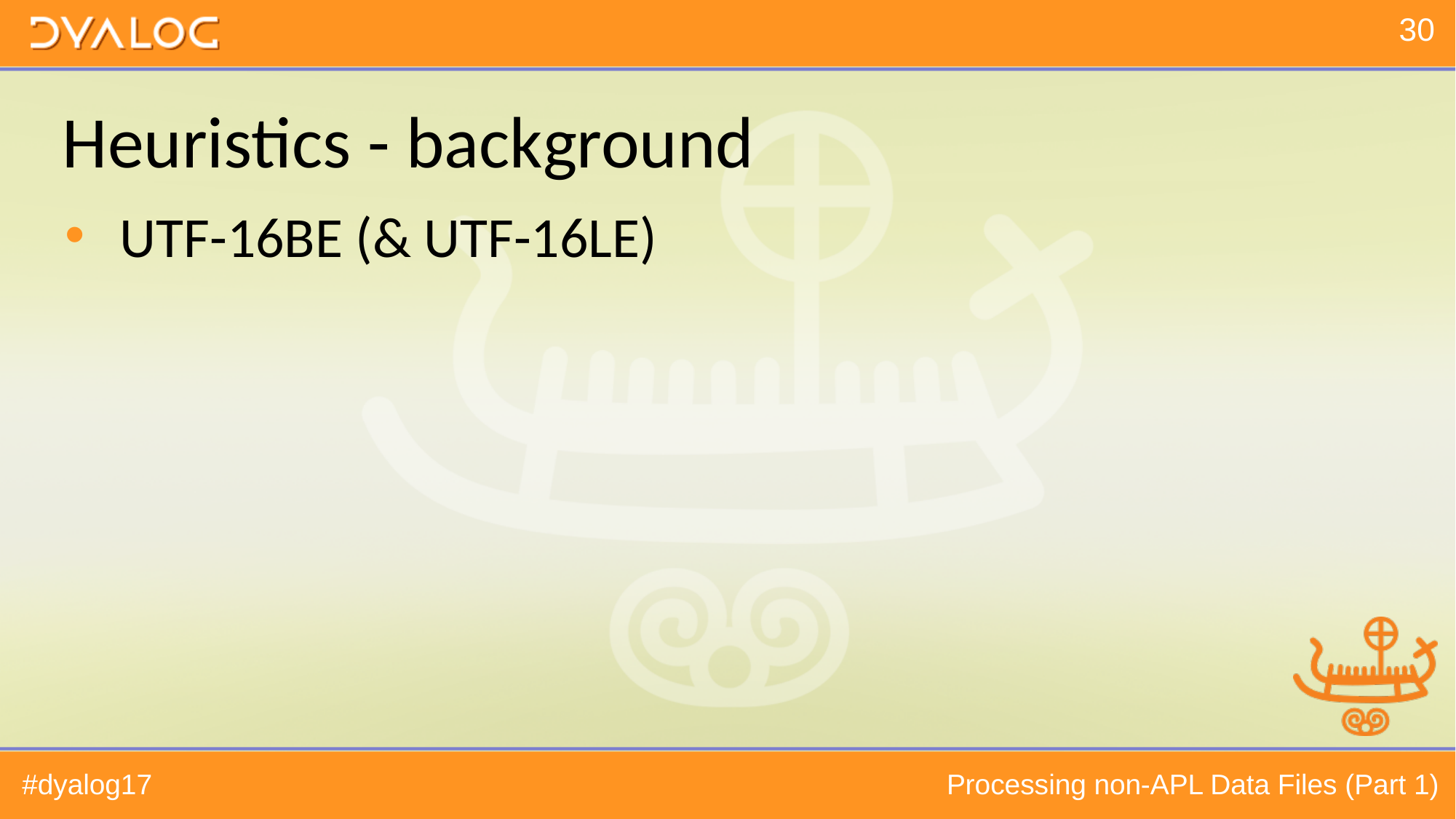

# Heuristics - background

UTF-16BE (& UTF-16LE)